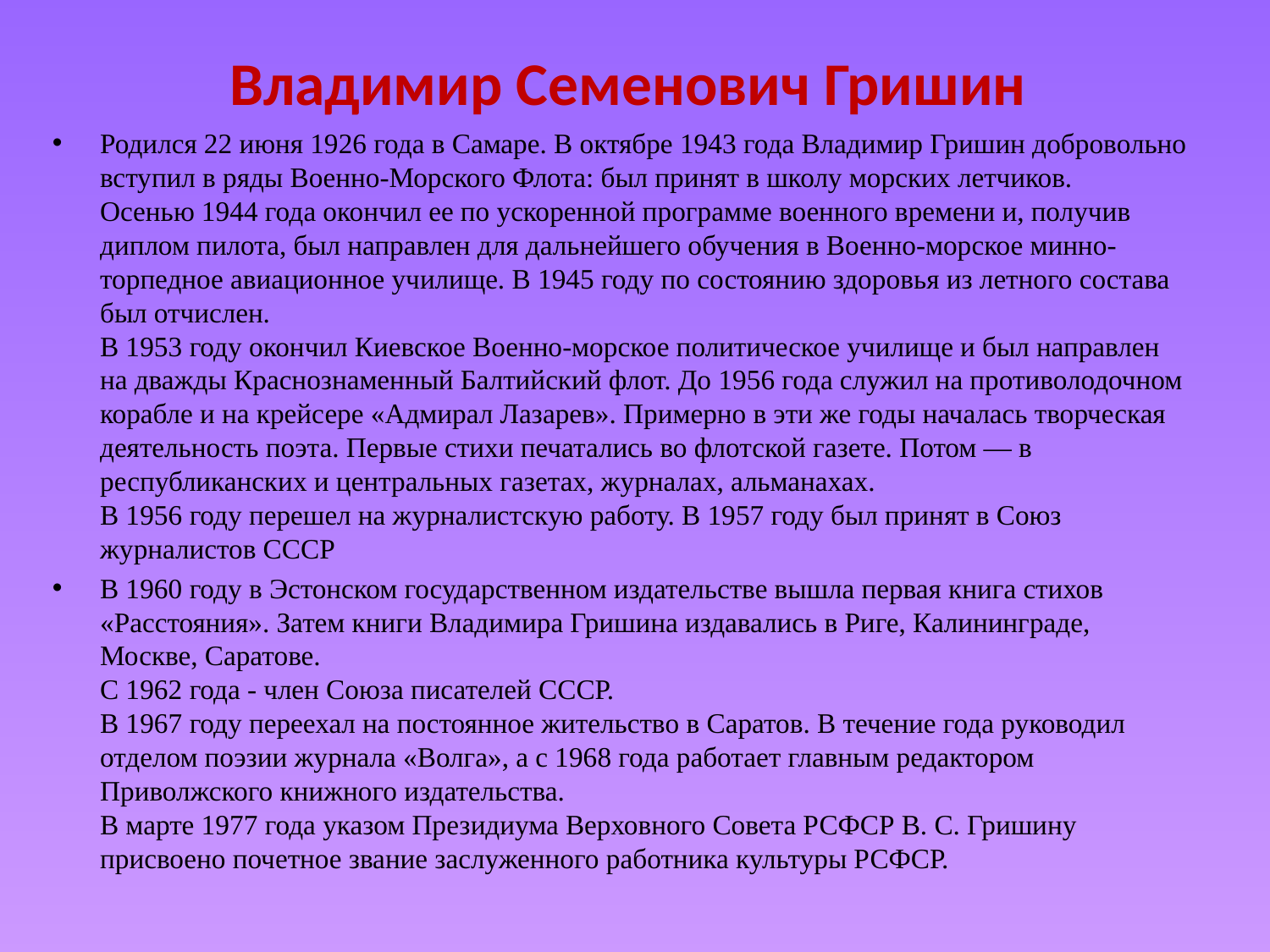

# Владимир Семенович Гришин
Родился 22 июня 1926 года в Самаре. В октябре 1943 года Владимир Гришин добровольно вступил в ряды Военно-Морского Флота: был принят в школу морских летчиков.
Осенью 1944 года окончил ее по ускоренной программе военного времени и, получив диплом пилота, был направлен для дальнейшего обучения в Военно-морское минно-торпедное авиационное училище. В 1945 году по состоянию здоровья из летного состава был отчислен.
В 1953 году окончил Киевское Военно-морское политическое училище и был направлен на дважды Краснознаменный Балтийский флот. До 1956 года служил на противолодочном корабле и на крейсере «Адмирал Лазарев». Примерно в эти же годы началась творческая деятельность поэта. Первые стихи печатались во флотской газете. Потом — в республиканских и центральных газетах, журналах, альманахах.
В 1956 году перешел на журналистскую работу. В 1957 году был принят в Союз журналистов СССР
В 1960 году в Эстонском государственном издательстве вышла первая книга стихов «Расстояния». Затем книги Владимира Гришина издавались в Риге, Калининграде, Москве, Саратове.
С 1962 года - член Союза писателей СССР.
В 1967 году переехал на постоянное жительство в Саратов. В течение года руководил отделом поэзии журнала «Волга», а с 1968 года работает главным редактором Приволжского книжного издательства.
В марте 1977 года указом Президиума Верховного Совета РСФСР В. С. Гришину присвоено почетное звание заслуженного работника культуры РСФСР.